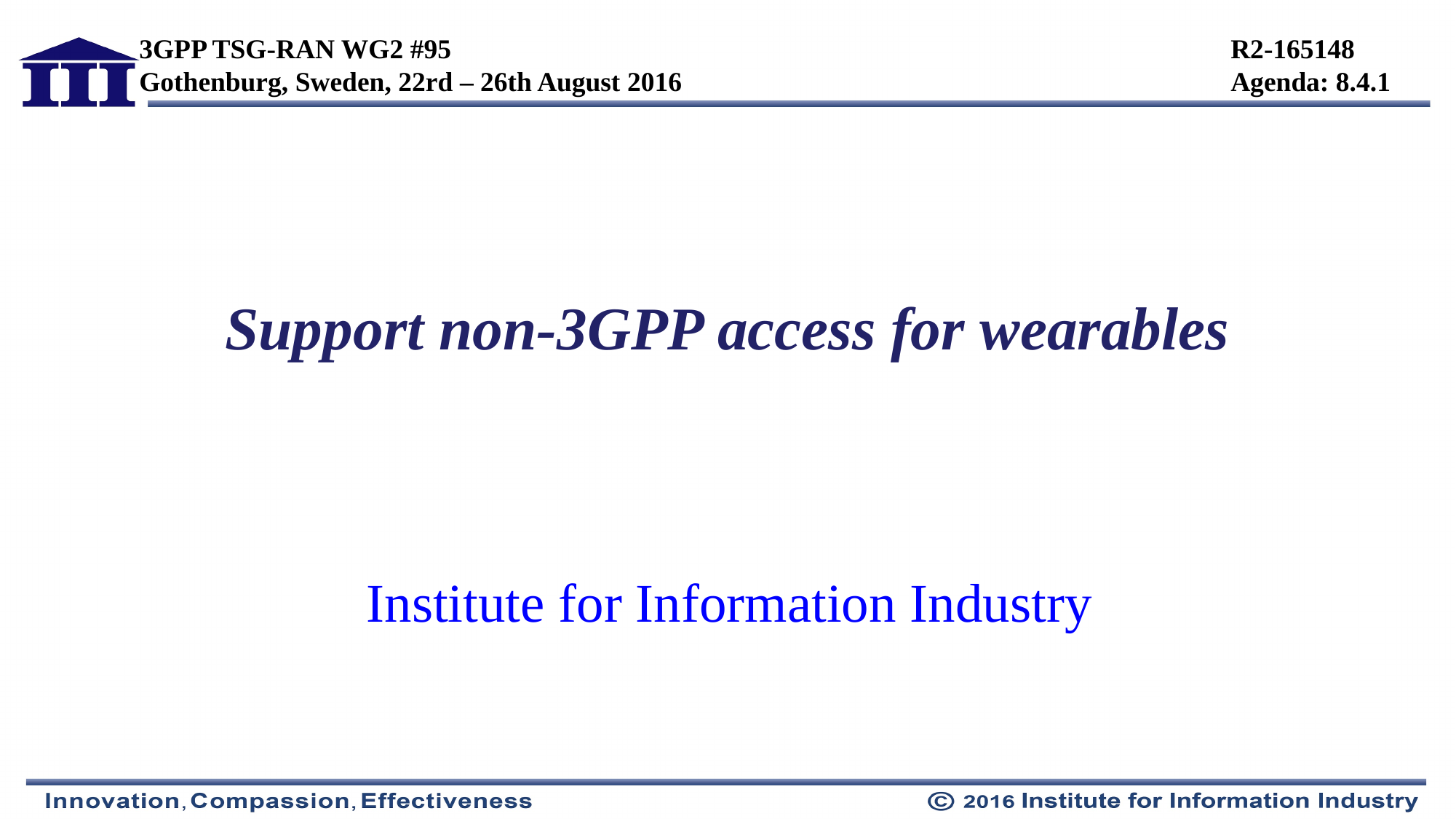

3GPP TSG-RAN WG2 #95								R2-165148
Gothenburg, Sweden, 22rd – 26th August 2016						Agenda: 8.4.1
# Support non-3GPP access for wearables
​Institute for Information Industry